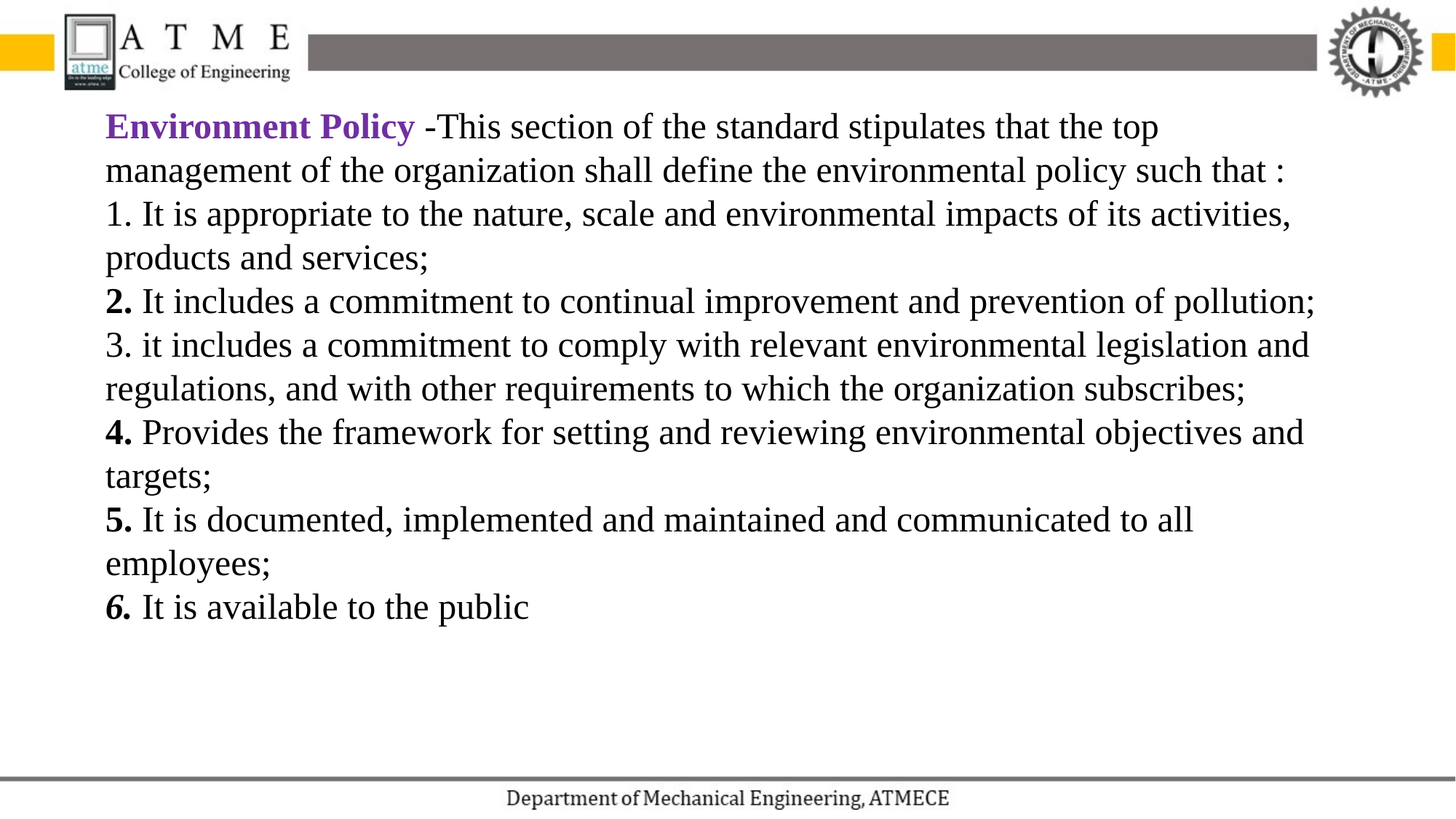

Environment Policy -This section of the standard stipulates that the top management of the organization shall define the environmental policy such that :
1. It is appropriate to the nature, scale and environmental impacts of its activities, products and services;
2. It includes a commitment to continual improvement and prevention of pollution;
3. it includes a commitment to comply with relevant environmental legislation and regulations, and with other requirements to which the organization subscribes;
4. Provides the framework for setting and reviewing environmental objectives and targets;
5. It is documented, implemented and maintained and communicated to all employees;
6. It is available to the public